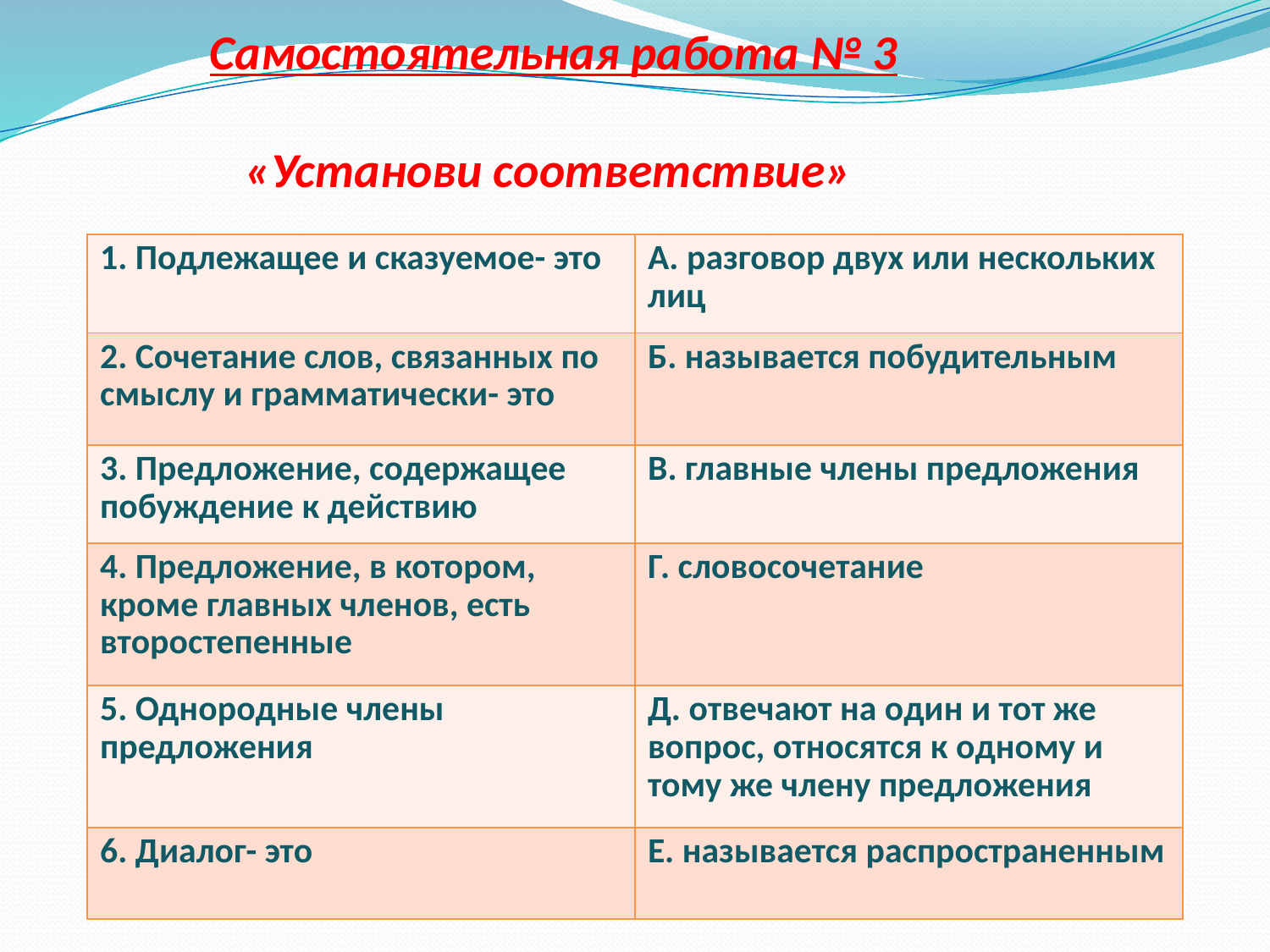

# Самостоятельная работа № 3 «Установи соответствие»
| 1. Подлежащее и сказуемое- это | А. разговор двух или нескольких лиц |
| --- | --- |
| 2. Сочетание слов, связанных по смыслу и грамматически- это | Б. называется побудительным |
| 3. Предложение, содержащее побуждение к действию | В. главные члены предложения |
| 4. Предложение, в котором, кроме главных членов, есть второстепенные | Г. словосочетание |
| 5. Однородные члены предложения | Д. отвечают на один и тот же вопрос, относятся к одному и тому же члену предложения |
| 6. Диалог- это | Е. называется распространенным |